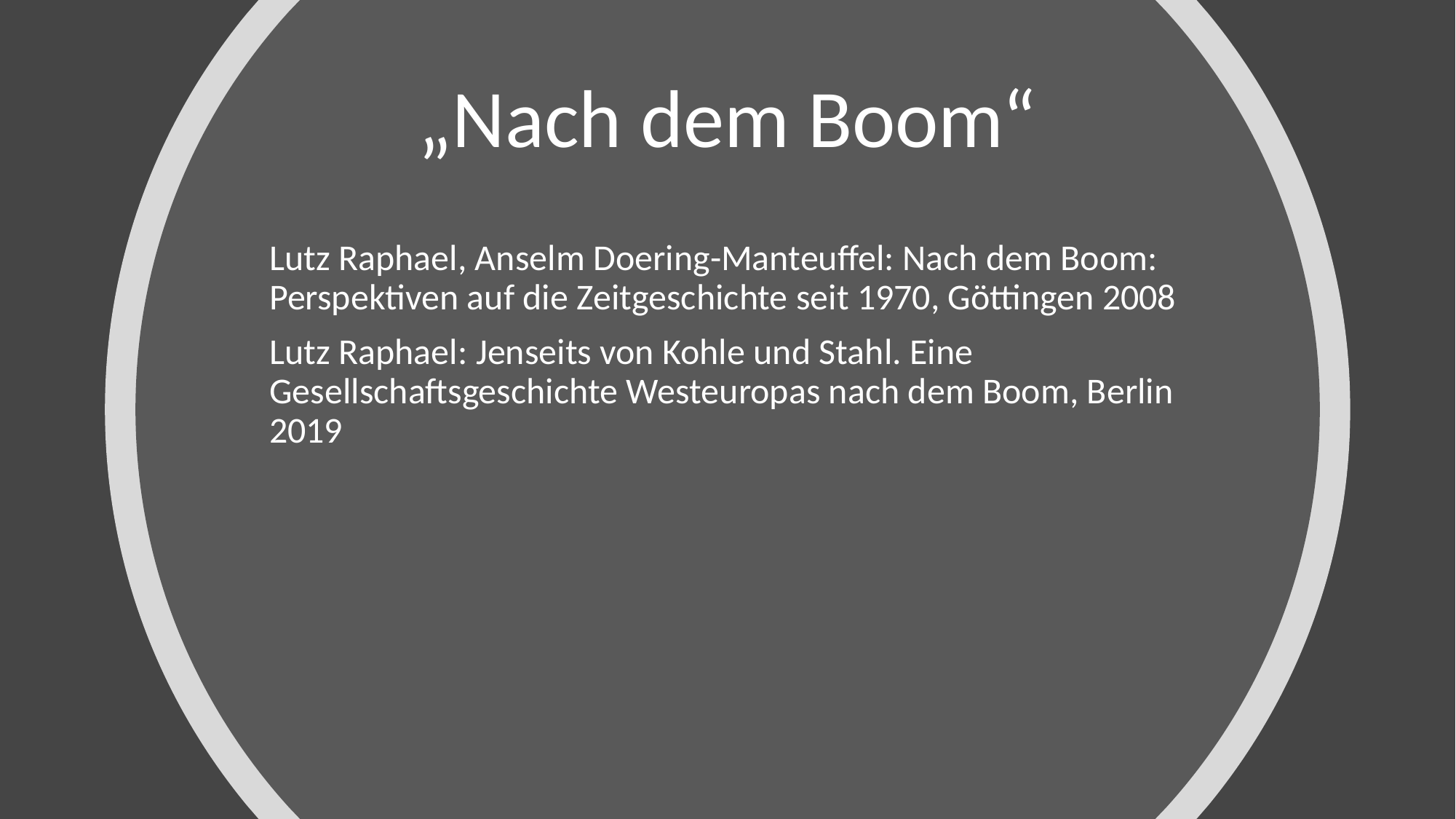

# „Nach dem Boom“
Lutz Raphael, Anselm Doering-Manteuffel: Nach dem Boom: Perspektiven auf die Zeitgeschichte seit 1970, Göttingen 2008
Lutz Raphael: Jenseits von Kohle und Stahl. Eine Gesellschaftsgeschichte Westeuropas nach dem Boom, Berlin 2019